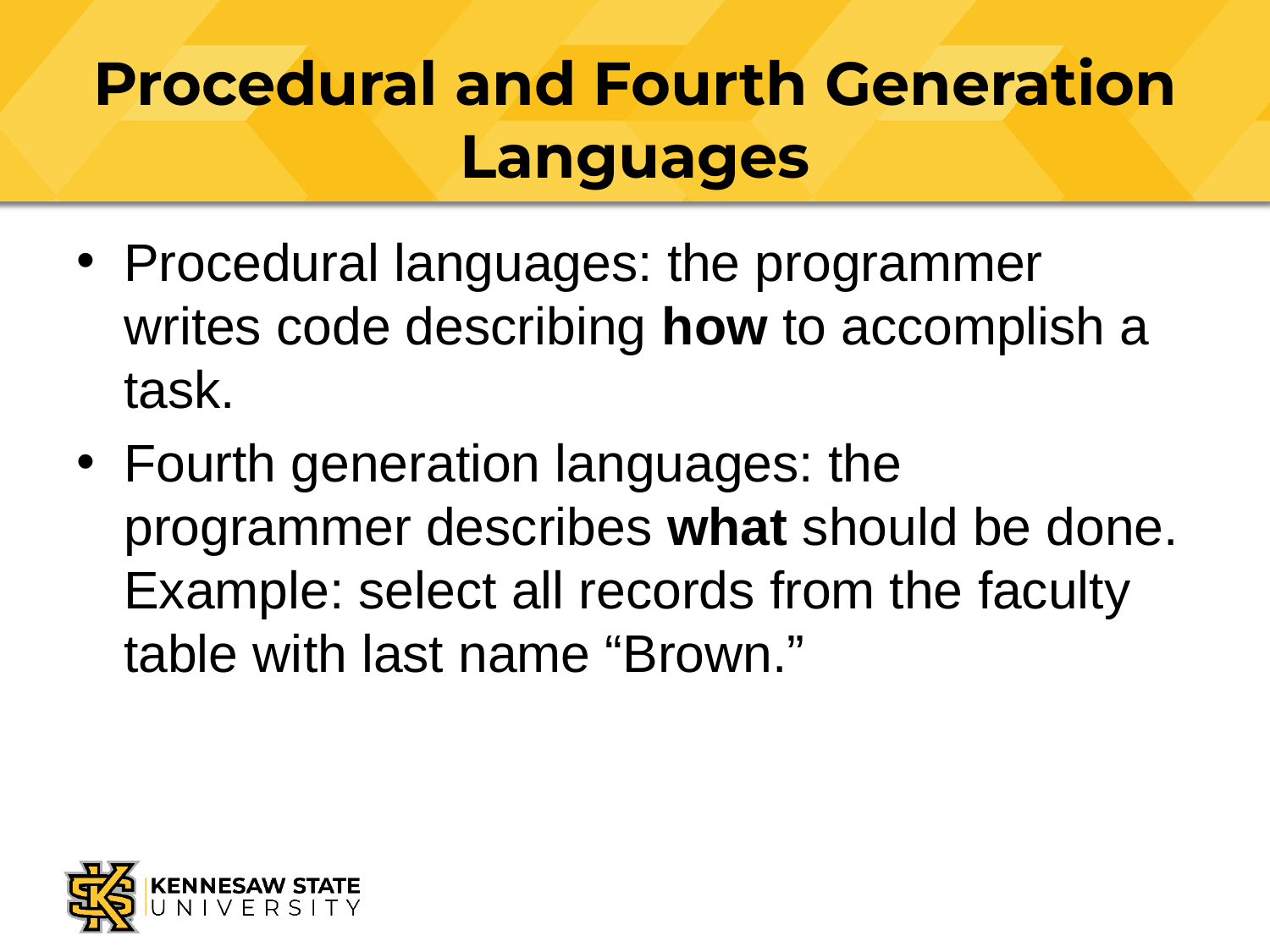

# Procedural and Fourth Generation Languages
Procedural languages: the programmer writes code describing how to accomplish a task.
Fourth generation languages: the programmer describes what should be done. Example: select all records from the faculty table with last name “Brown.”